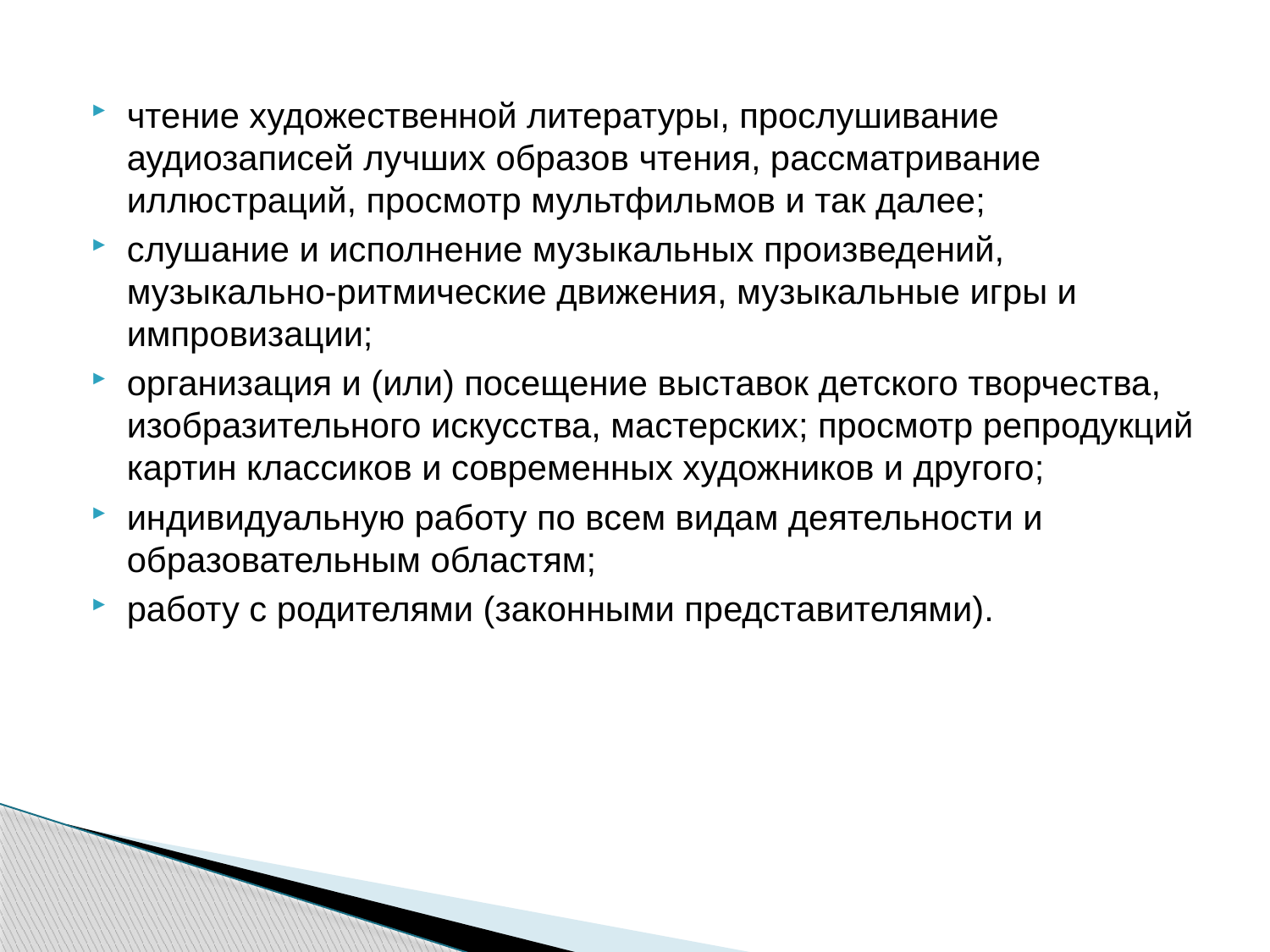

#
чтение художественной литературы, прослушивание аудиозаписей лучших образов чтения, рассматривание иллюстраций, просмотр мультфильмов и так далее;
слушание и исполнение музыкальных произведений, музыкально-ритмические движения, музыкальные игры и импровизации;
организация и (или) посещение выставок детского творчества, изобразительного искусства, мастерских; просмотр репродукций картин классиков и современных художников и другого;
индивидуальную работу по всем видам деятельности и образовательным областям;
работу с родителями (законными представителями).